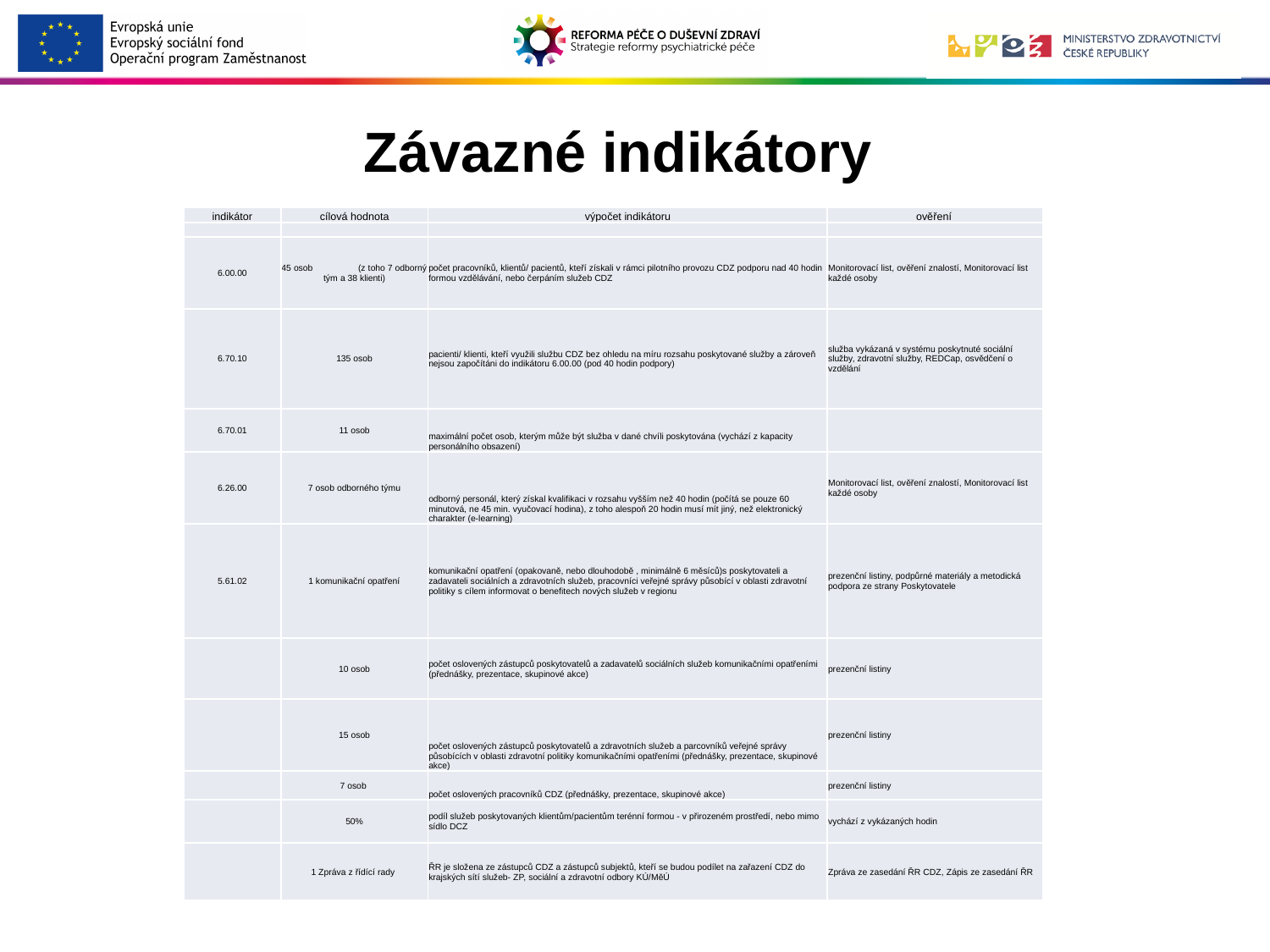

# Závazné indikátory
| indikátor | cílová hodnota | výpočet indikátoru | ověření |
| --- | --- | --- | --- |
|  |  |  |  |
| 6.00.00 | 45 osob (z toho 7 odborný tým a 38 klienti) | počet pracovníků, klientů/ pacientů, kteří získali v rámci pilotního provozu CDZ podporu nad 40 hodin formou vzdělávání, nebo čerpáním služeb CDZ | Monitorovací list, ověření znalostí, Monitorovací list každé osoby |
| 6.70.10 | 135 osob | pacienti/ klienti, kteří využili službu CDZ bez ohledu na míru rozsahu poskytované služby a zároveň nejsou započítáni do indikátoru 6.00.00 (pod 40 hodin podpory) | služba vykázaná v systému poskytnuté sociální služby, zdravotní služby, REDCap, osvědčení o vzdělání |
| 6.70.01 | 11 osob | maximální počet osob, kterým může být služba v dané chvíli poskytována (vychází z kapacity personálního obsazení) |  |
| 6.26.00 | 7 osob odborného týmu | odborný personál, který získal kvalifikaci v rozsahu vyšším než 40 hodin (počítá se pouze 60 minutová, ne 45 min. vyučovací hodina), z toho alespoň 20 hodin musí mít jiný, než elektronický charakter (e-learning) | Monitorovací list, ověření znalostí, Monitorovací list každé osoby |
| 5.61.02 | 1 komunikační opatření | komunikační opatření (opakovaně, nebo dlouhodobě , minimálně 6 měsíců)s poskytovateli a zadavateli sociálních a zdravotních služeb, pracovníci veřejné správy působící v oblasti zdravotní politiky s cílem informovat o benefitech nových služeb v regionu | prezenční listiny, podpůrné materiály a metodická podpora ze strany Poskytovatele |
|  | 10 osob | počet oslovených zástupců poskytovatelů a zadavatelů sociálních služeb komunikačními opatřeními (přednášky, prezentace, skupinové akce) | prezenční listiny |
|  | 15 osob | počet oslovených zástupců poskytovatelů a zdravotních služeb a parcovníků veřejné správy působících v oblasti zdravotní politiky komunikačními opatřeními (přednášky, prezentace, skupinové akce) | prezenční listiny |
|  | 7 osob | počet oslovených pracovníků CDZ (přednášky, prezentace, skupinové akce) | prezenční listiny |
|  | 50% | podíl služeb poskytovaných klientům/pacientům terénní formou - v přirozeném prostředí, nebo mimo sídlo DCZ | vychází z vykázaných hodin |
|  | 1 Zpráva z řídící rady | ŘR je složena ze zástupců CDZ a zástupců subjektů, kteří se budou podílet na zařazení CDZ do krajských sítí služeb- ZP, sociální a zdravotní odbory KÚ/MěÚ | Zpráva ze zasedání ŘR CDZ, Zápis ze zasedání ŘR |